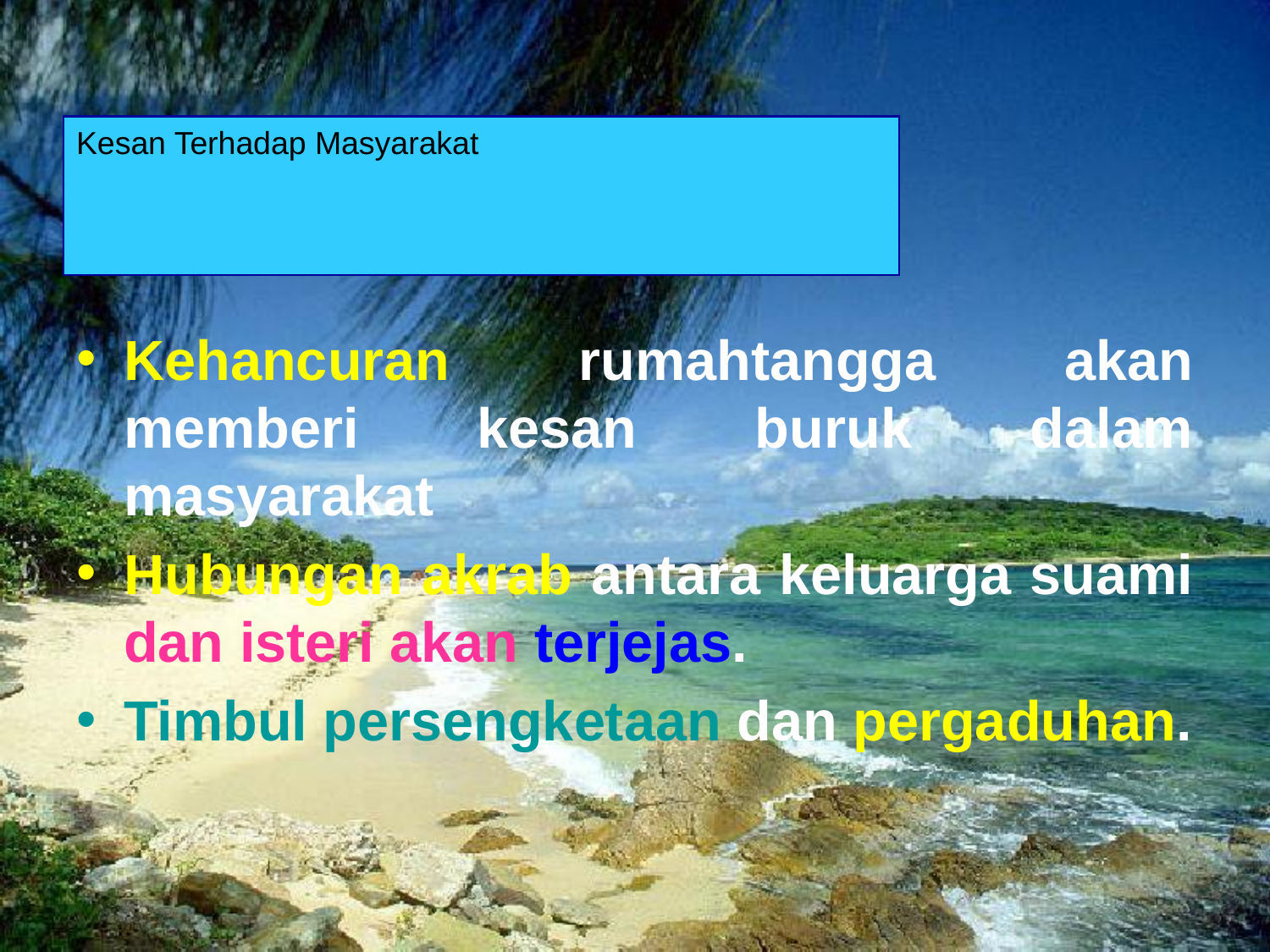

Kesan Terhadap Masyarakat
Kehancuran rumahtangga akan memberi kesan buruk dalam masyarakat
Hubungan akrab antara keluarga suami dan isteri akan terjejas.
Timbul persengketaan dan pergaduhan.